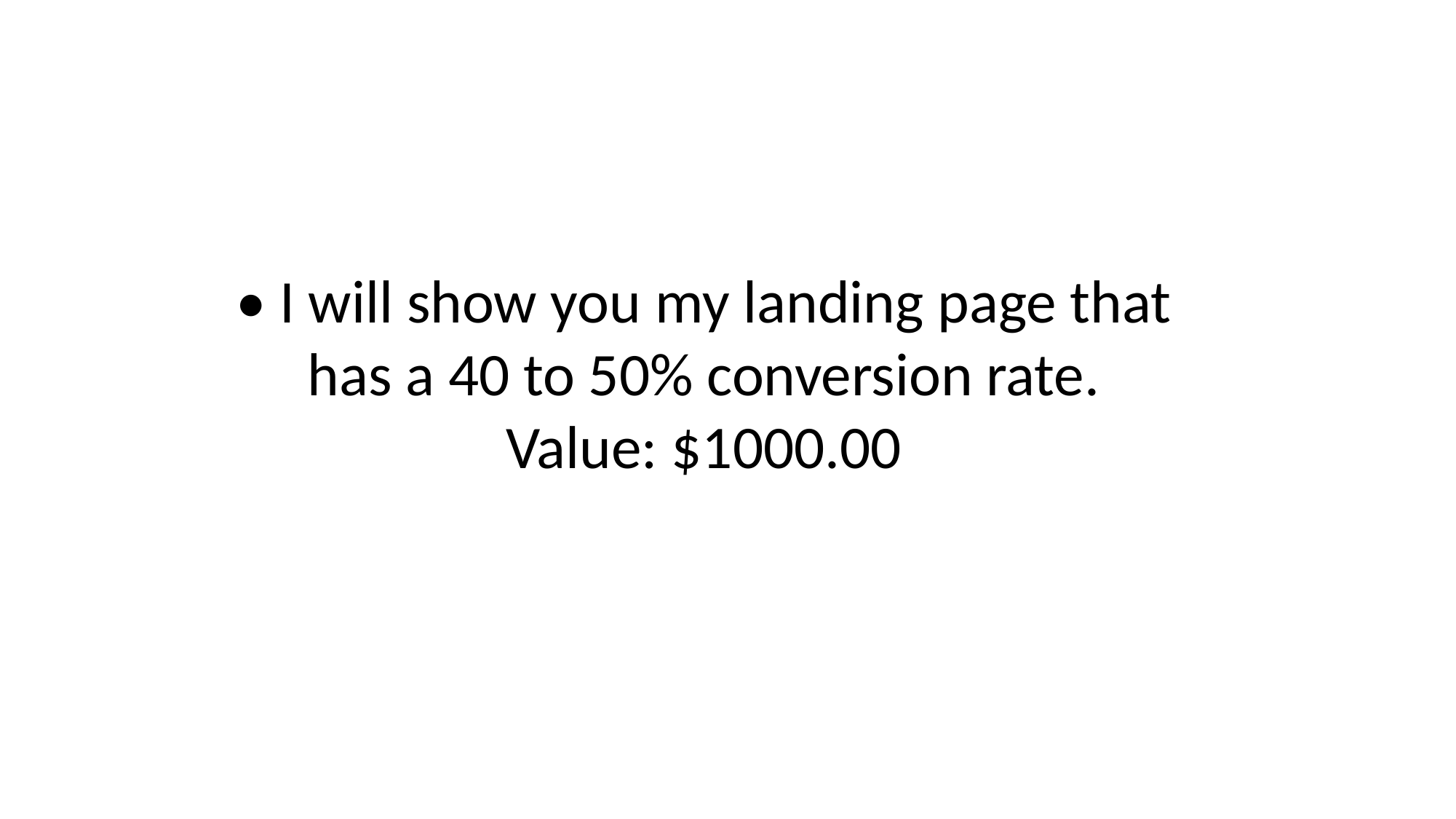

• I will show you my landing page that has a 40 to 50% conversion rate.
Value: $1000.00